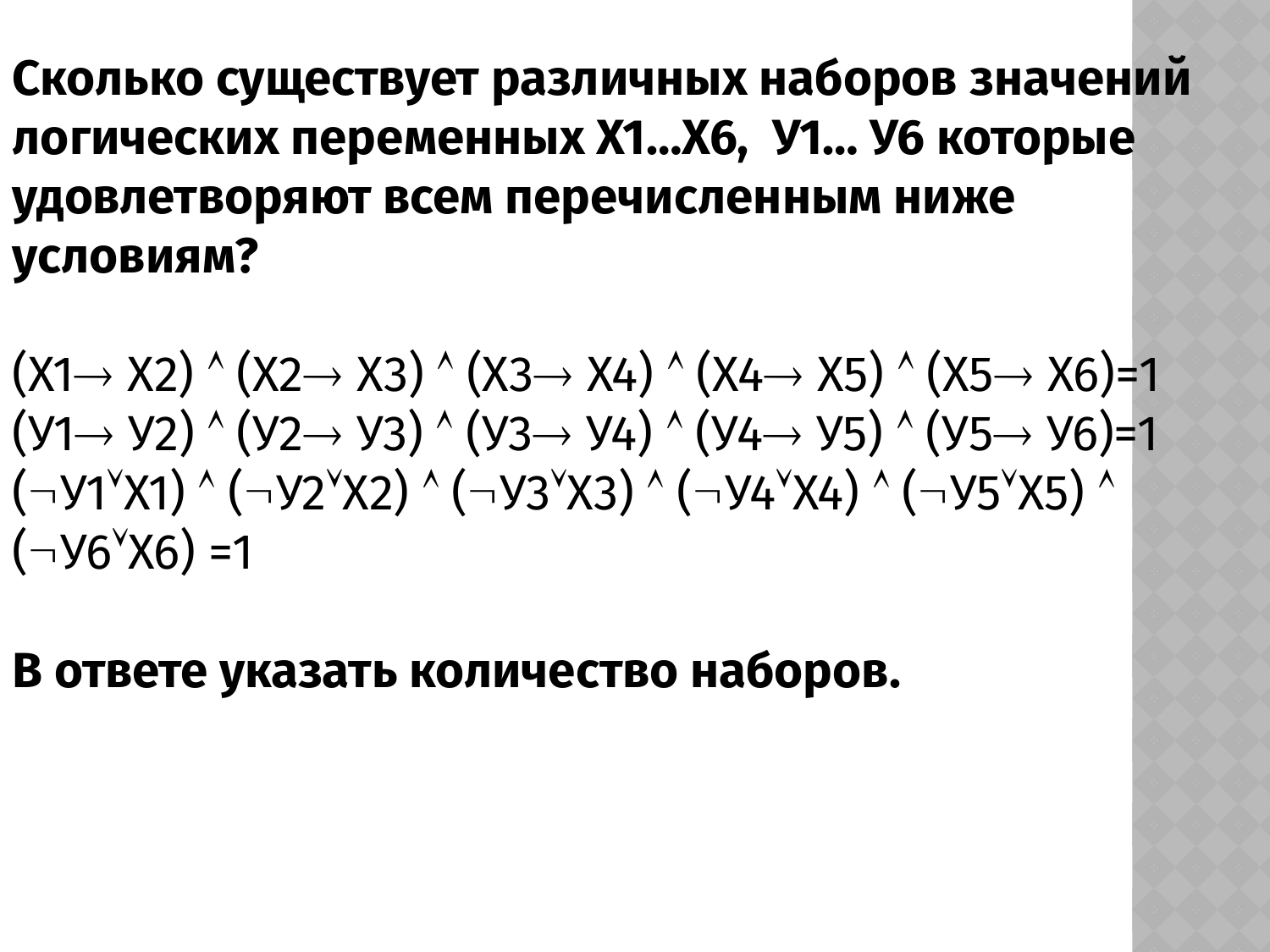

Сколько существует различных наборов значений логических переменных Х1…Х6,  У1… У6 которые удовлетворяют всем перечисленным ниже условиям?

(Х1→ Х2) ∧ (Х2→ Х3) ∧ (Х3→ Х4) ∧ (Х4→ Х5) ∧ (Х5→ Х6)=1
(У1→ У2) ∧ (У2→ У3) ∧ (У3→ У4) ∧ (У4→ У5) ∧ (У5→ У6)=1
(¬У1∨Х1) ∧ (¬У2∨Х2) ∧ (¬У3∨Х3) ∧ (¬У4∨Х4) ∧ (¬У5∨Х5) ∧ (¬У6∨Х6) =1

В ответе указать количество наборов.